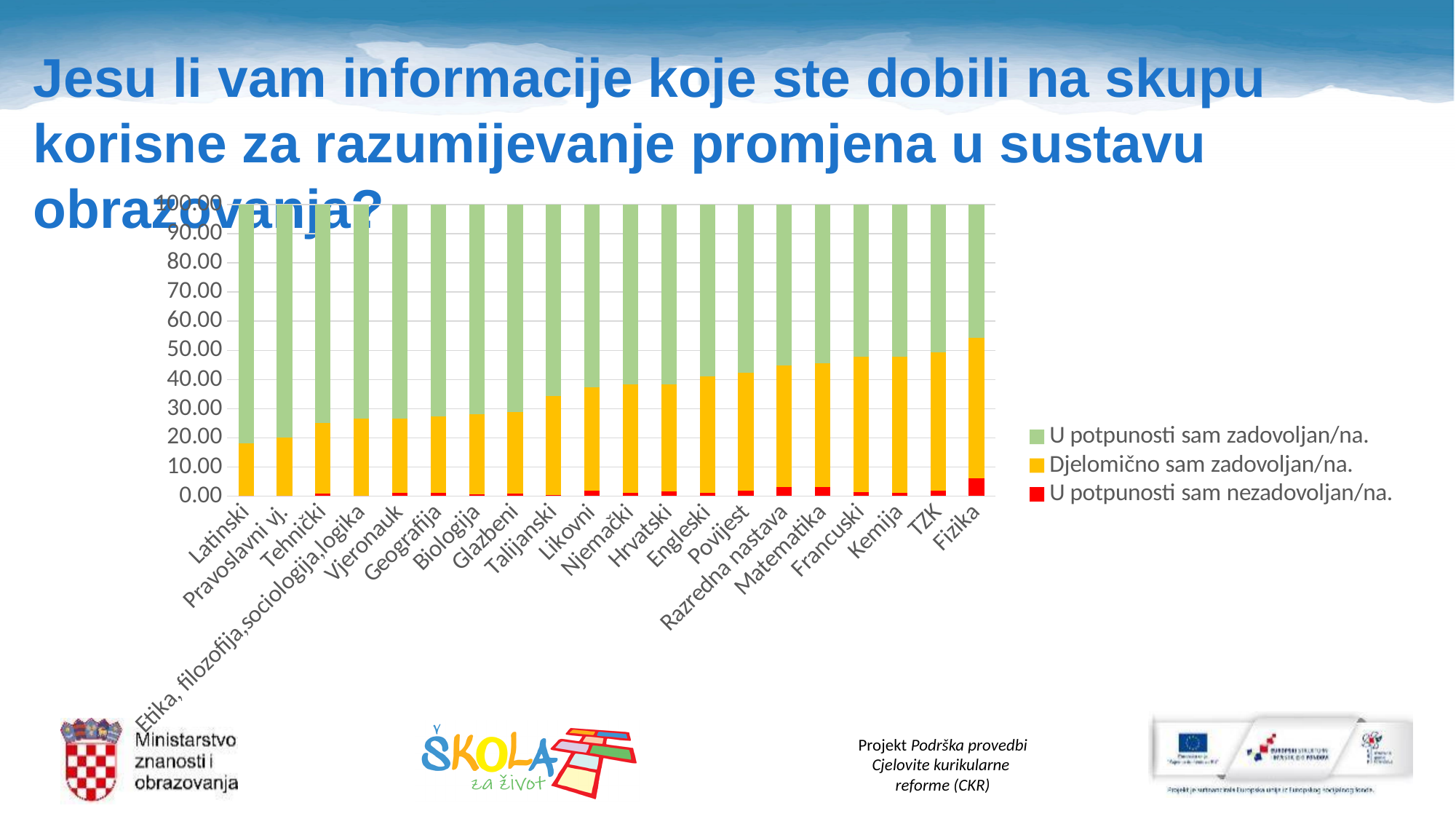

Jesu li vam informacije koje ste dobili na skupu korisne za razumijevanje promjena u sustavu obrazovanja?

### Chart

| Category | U potpunosti sam nezadovoljan/na. | Djelomično sam zadovoljan/na. | U potpunosti sam zadovoljan/na. |
|---|---|---|---|
| Latinski | 0.0 | 18.103448275862068 | 81.89655172413794 |
| Pravoslavni vj. | 0.0 | 20.0 | 80.0 |
| Tehnički | 0.9803921568627451 | 24.019607843137255 | 75.0 |
| Etika, filozofija,sociologija,logika | 0.0 | 26.6304347826087 | 73.36956521739131 |
| Vjeronauk | 1.2024048096192386 | 25.450901803607213 | 73.34669338677354 |
| Geografija | 1.015228426395939 | 26.39593908629442 | 72.58883248730965 |
| Biologija | 0.641025641025641 | 27.403846153846157 | 71.9551282051282 |
| Glazbeni | 0.7874015748031495 | 27.95275590551181 | 71.25984251968504 |
| Talijanski | 0.4032258064516129 | 33.87096774193548 | 65.7258064516129 |
| Likovni | 1.9011406844106464 | 35.361216730038024 | 62.737642585551335 |
| Njemački | 1.0071942446043165 | 37.26618705035971 | 61.726618705035975 |
| Hrvatski | 1.5031645569620253 | 36.86708860759494 | 61.629746835443036 |
| Engleski | 1.2337662337662338 | 39.8051948051948 | 58.96103896103896 |
| Povijest | 1.794453507340946 | 40.61990212071778 | 57.58564437194127 |
| Razredna nastava | 3.0041797283176592 | 41.87565308254963 | 55.12016718913271 |
| Matematika | 3.1428571428571432 | 42.38095238095238 | 54.47619047619048 |
| Francuski | 1.4084507042253522 | 46.478873239436616 | 52.112676056338024 |
| Kemija | 1.1682242990654206 | 46.728971962616825 | 52.10280373831776 |
| TZK | 1.8072289156626504 | 47.389558232931726 | 50.80321285140562 |
| Fizika | 6.143344709897611 | 48.122866894197955 | 45.73378839590443 |